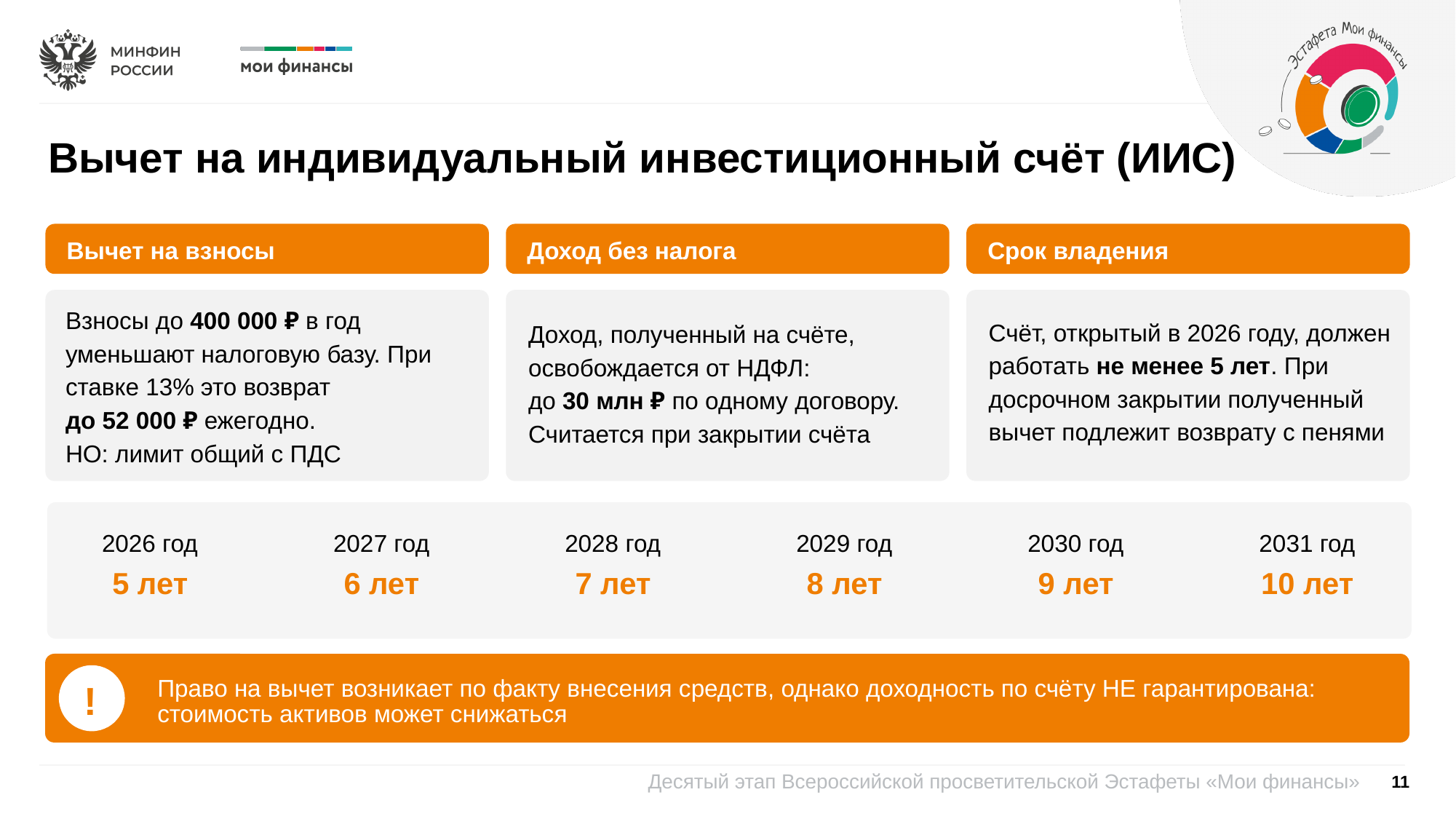

Вычет на индивидуальный инвестиционный счёт (ИИС)

Вычет на взносы
Доход без налога
Срок владения

Взносы до 400 000 ₽ в год уменьшают налоговую базу. При ставке 13% это возврат
до 52 000 ₽ ежегодно.
НО: лимит общий с ПДС
Счёт, открытый в 2026 году, должен работать не менее 5 лет. При досрочном закрытии полученный вычет подлежит возврату с пенями
Доход, полученный на счёте, освобождается от НДФЛ:
до 30 млн ₽ по одному договору. Считается при закрытии счёта

2026 год
5 лет
2027 год
6 лет
2028 год
7 лет
2029 год
8 лет
2030 год
9 лет
2031 год
10 лет

Право на вычет возникает по факту внесения средств, однако доходность по счёту НЕ гарантирована: стоимость активов может снижаться

!

11